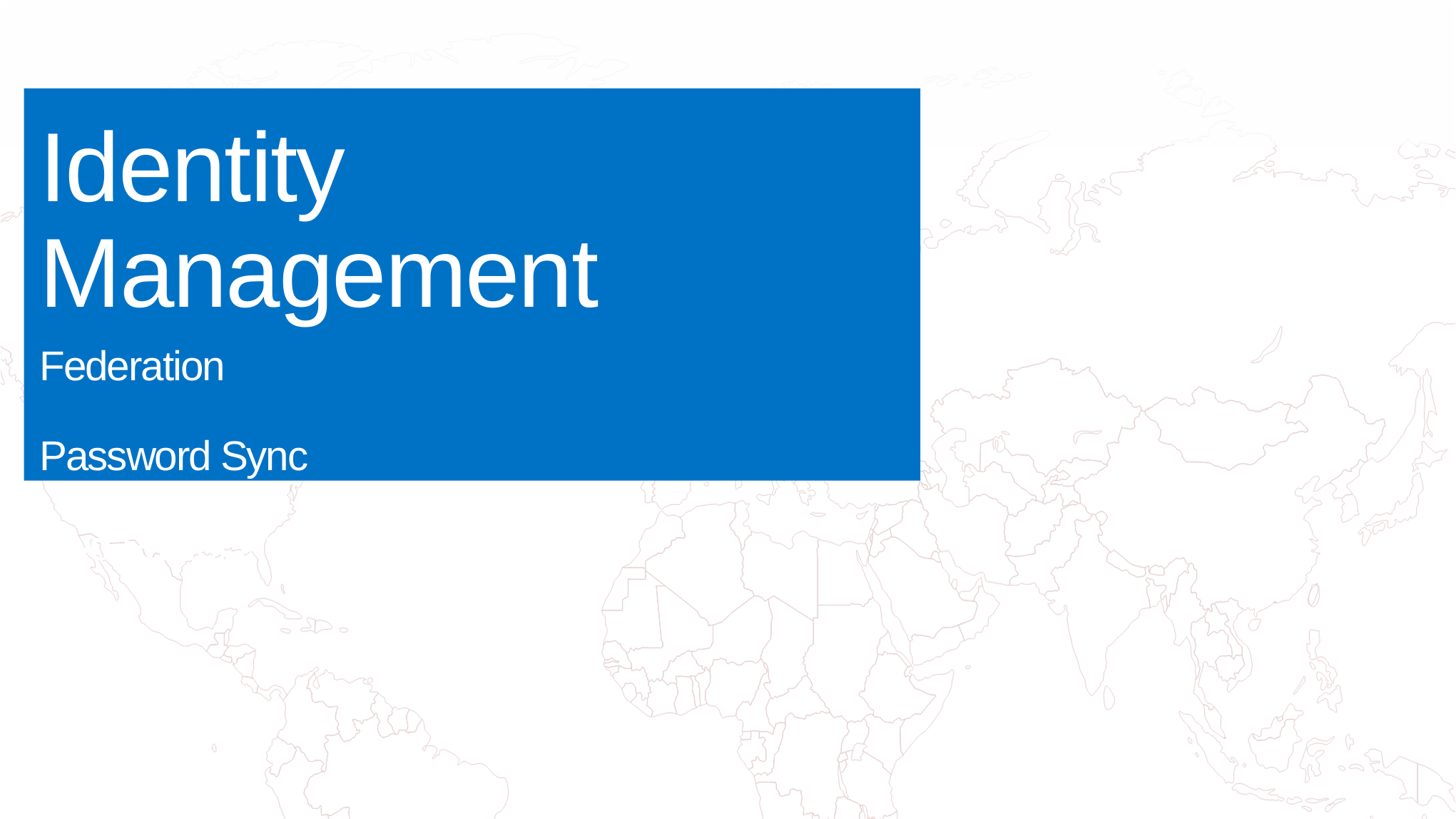

# Identity Management Federation Password Sync Two Factor Authentication